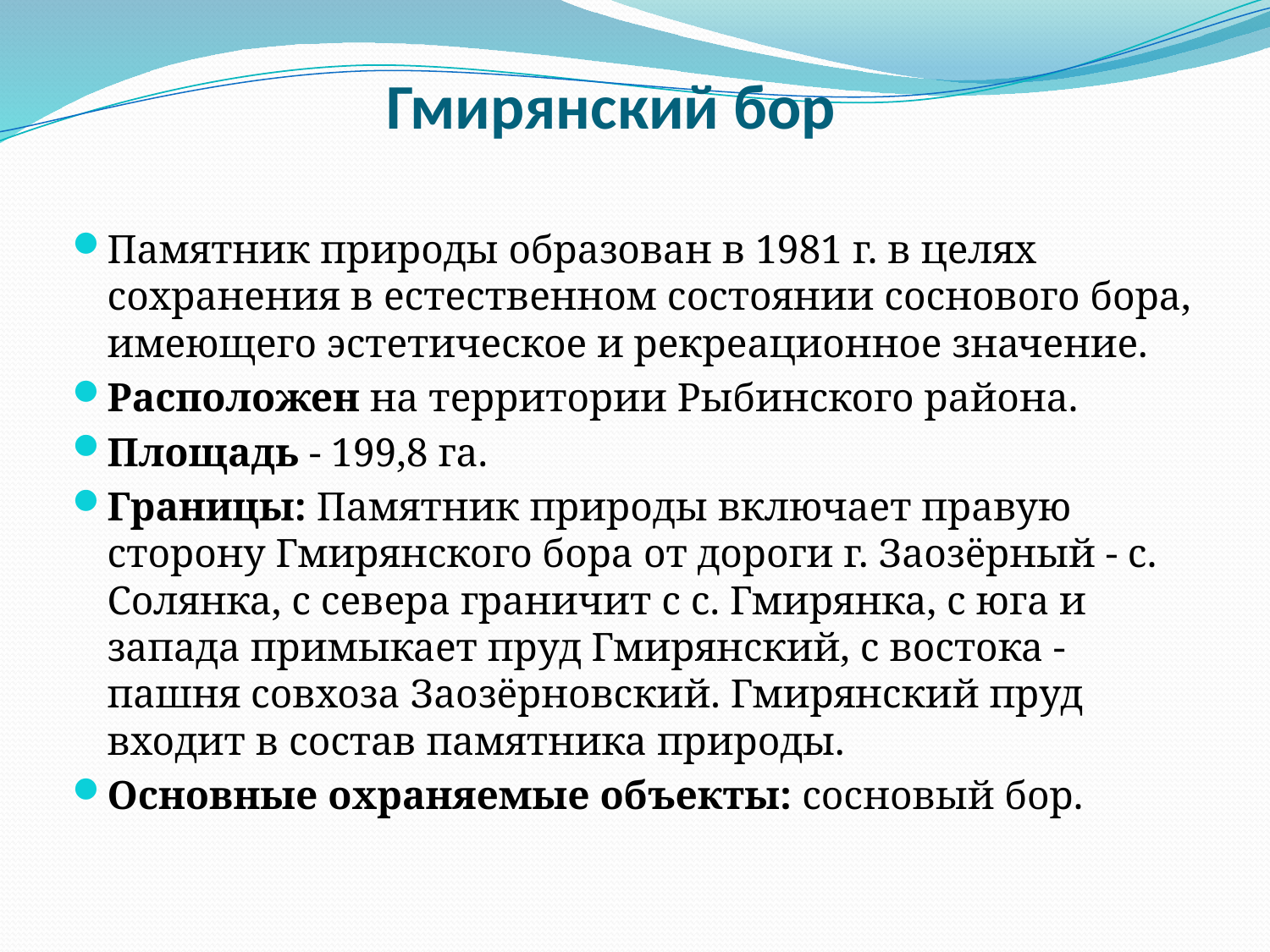

# Гмирянский бор
Памятник природы образован в 1981 г. в целях сохранения в естественном состоянии соснового бора, имеющего эстетическое и рекреационное значение.
Расположен на территории Рыбинского района.
Площадь - 199,8 га.
Границы: Памятник природы включает правую сторону Гмирянского бора от дороги г. Заозёрный - с. Солянка, с севера граничит с с. Гмирянка, с юга и запада примыкает пруд Гмирянский, с востока - пашня совхоза Заозёрновский. Гмирянский пруд входит в состав памятника природы.
Основные охраняемые объекты: сосновый бор.